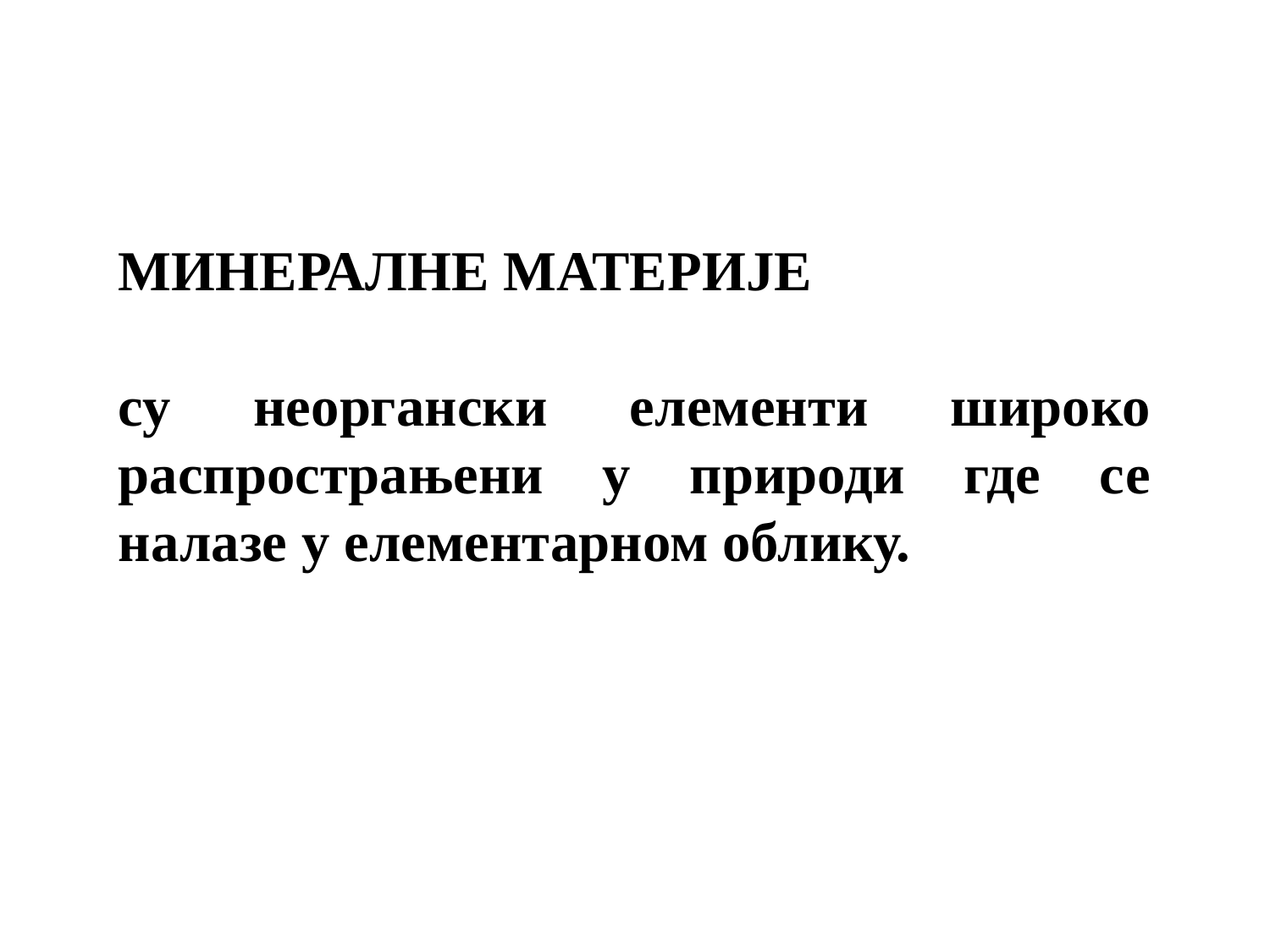

МИНЕРАЛНЕ МАТЕРИЈЕ

су неоргански елементи широко распрострањени у природи где се налазе у елементарном облику.